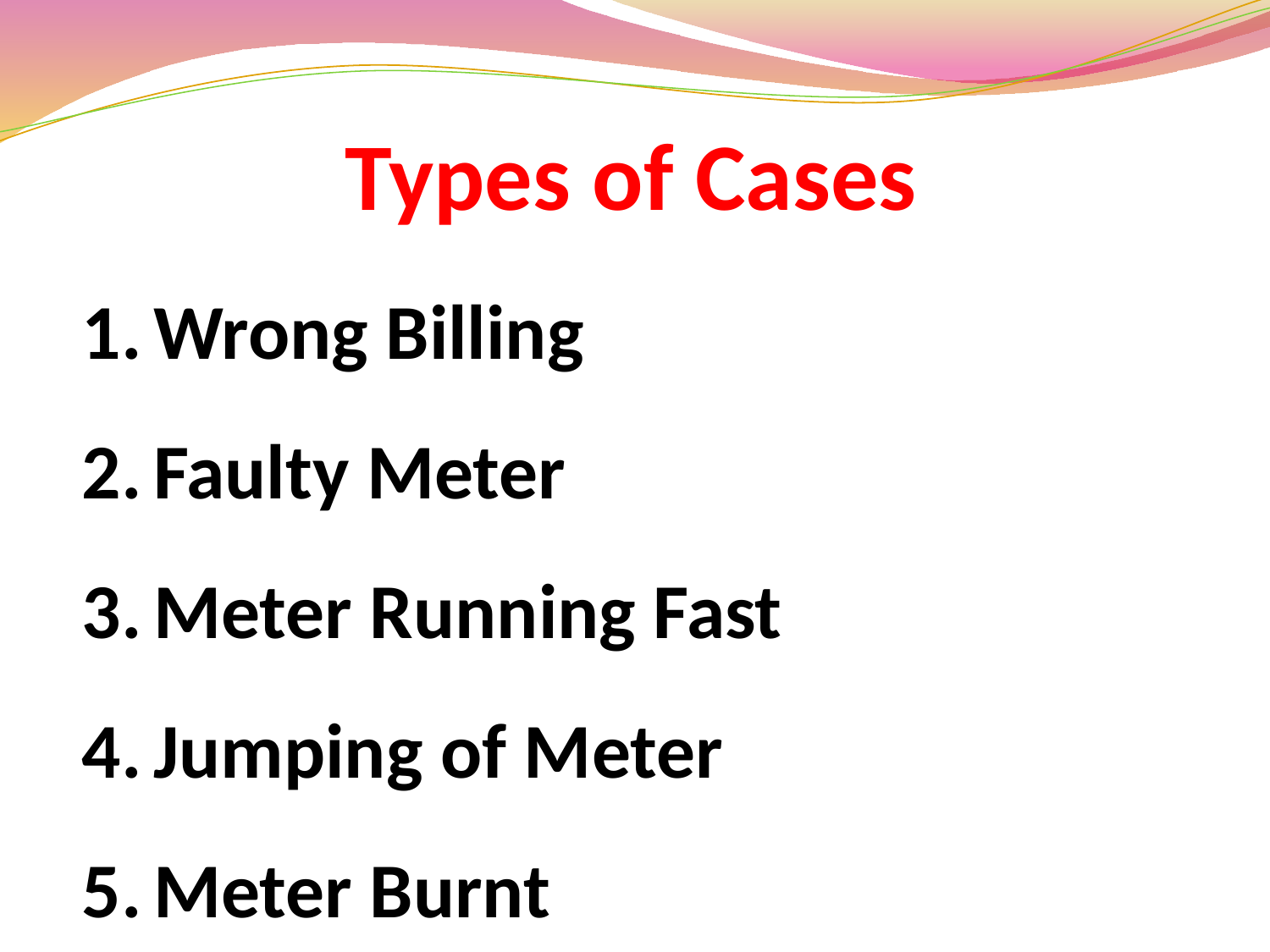

# Types of Cases

Wrong Billing
Faulty Meter
Meter Running Fast
Jumping of Meter
Meter Burnt